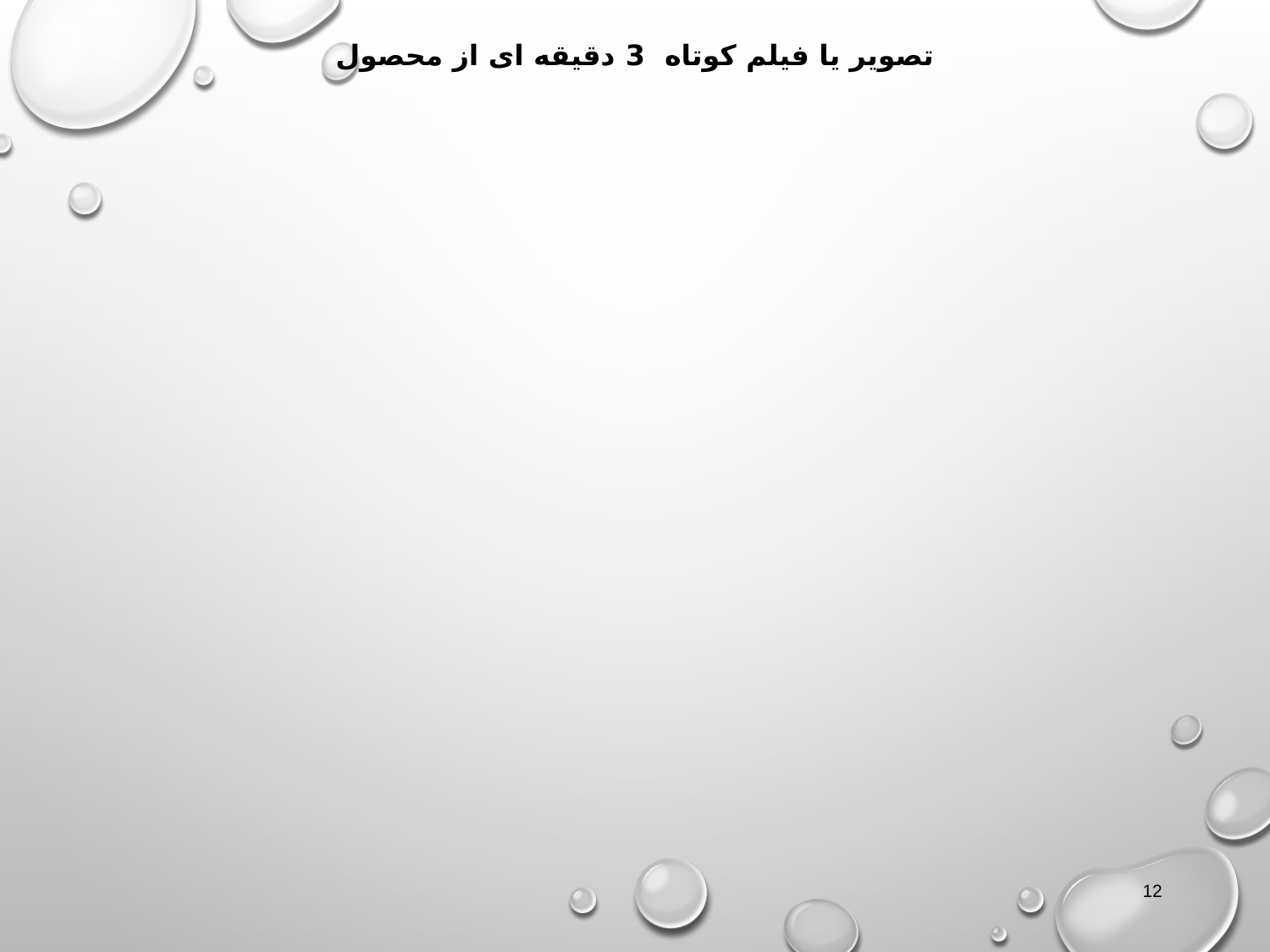

# تصویر یا فیلم کوتاه  3 دقیقه ای از محصول

12